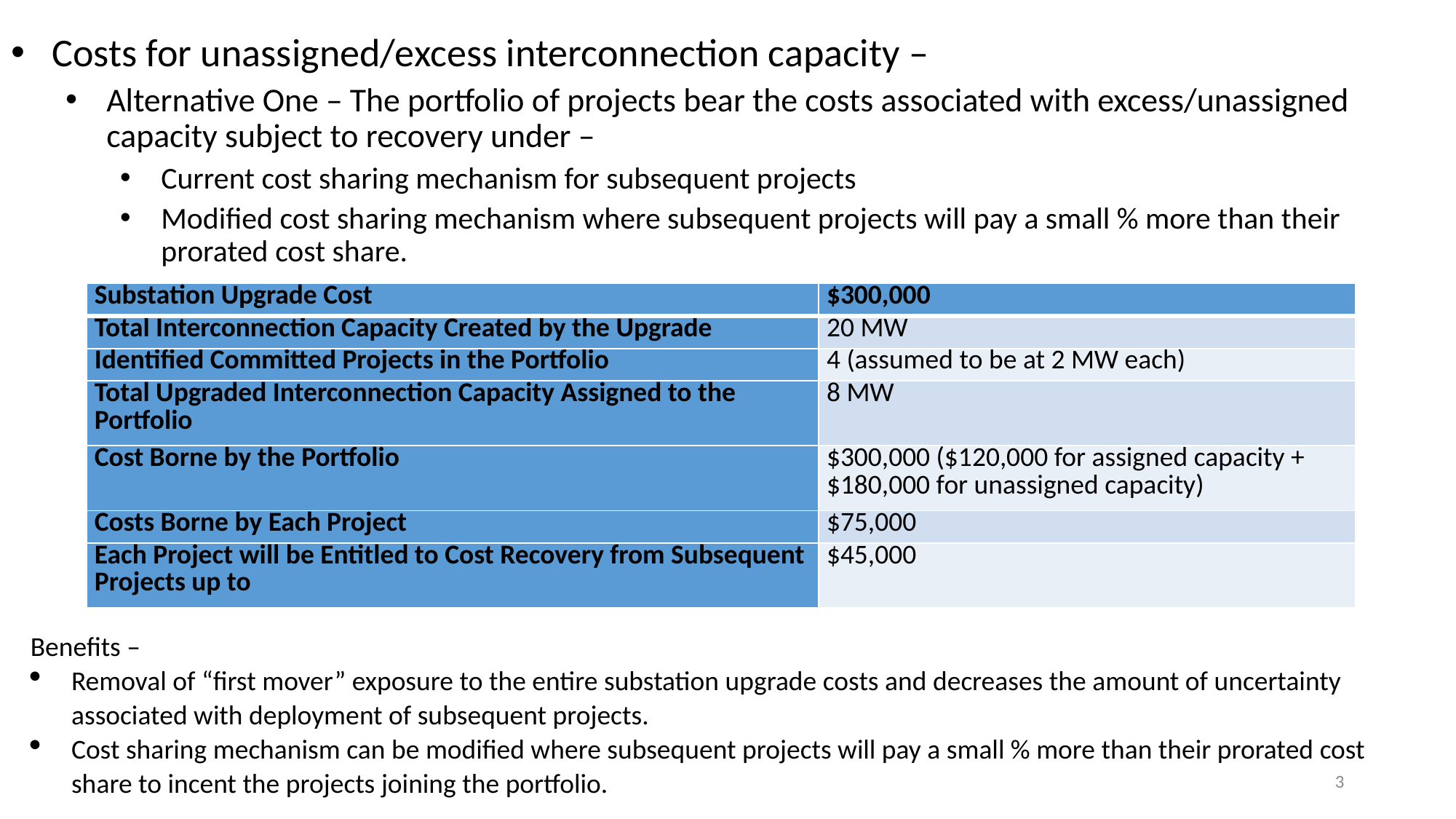

Costs for unassigned/excess interconnection capacity –
Alternative One – The portfolio of projects bear the costs associated with excess/unassigned capacity subject to recovery under –
Current cost sharing mechanism for subsequent projects
Modified cost sharing mechanism where subsequent projects will pay a small % more than their prorated cost share.

| Substation Upgrade Cost | $300,000 |
| --- | --- |
| Total Interconnection Capacity Created by the Upgrade | 20 MW |
| Identified Committed Projects in the Portfolio | 4 (assumed to be at 2 MW each) |
| Total Upgraded Interconnection Capacity Assigned to the Portfolio | 8 MW |
| Cost Borne by the Portfolio | $300,000 ($120,000 for assigned capacity + $180,000 for unassigned capacity) |
| Costs Borne by Each Project | $75,000 |
| Each Project will be Entitled to Cost Recovery from Subsequent Projects up to | $45,000 |
Benefits –
Removal of “first mover” exposure to the entire substation upgrade costs and decreases the amount of uncertainty associated with deployment of subsequent projects.
Cost sharing mechanism can be modified where subsequent projects will pay a small % more than their prorated cost share to incent the projects joining the portfolio.
3